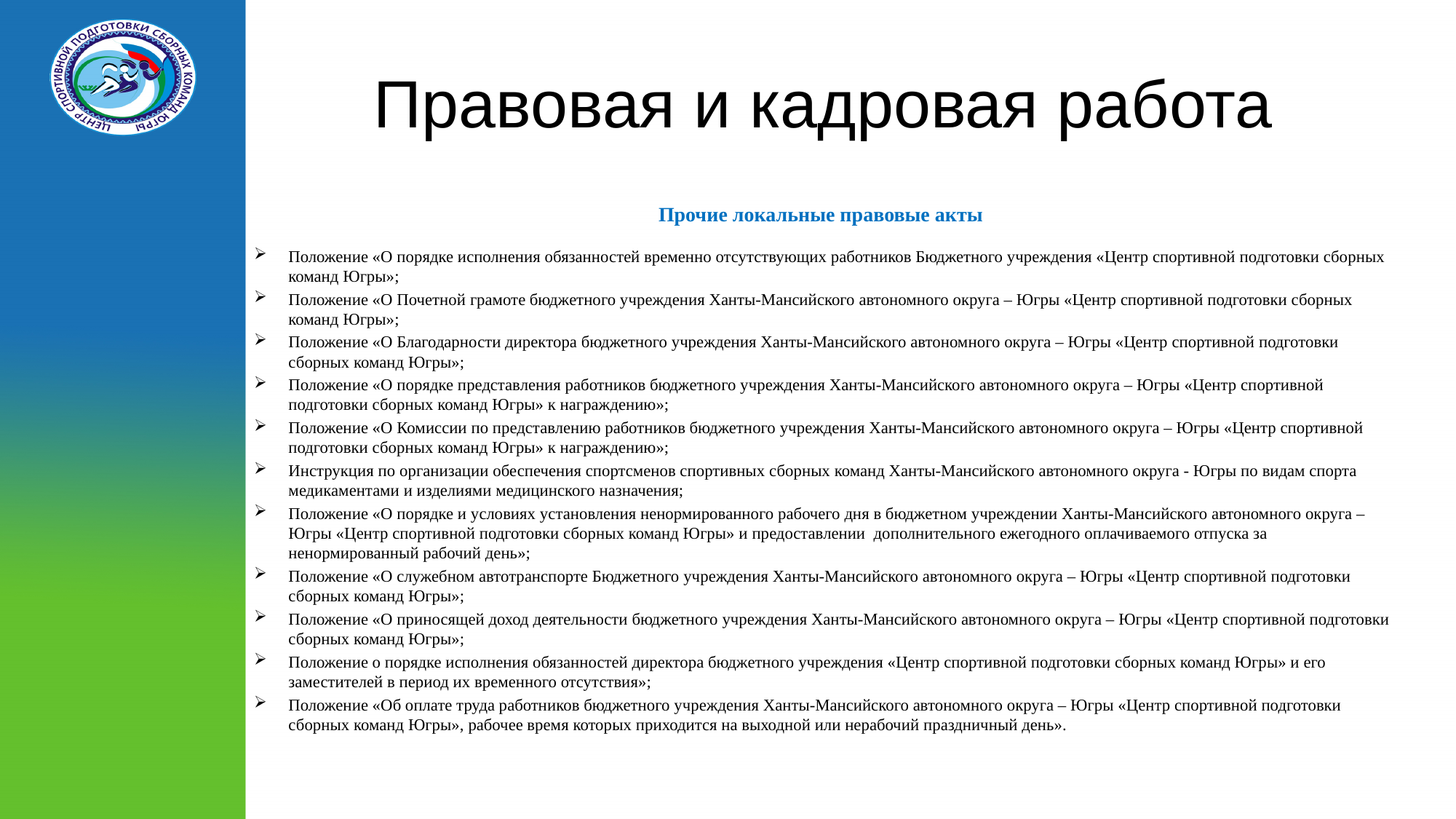

# Правовая и кадровая работа
Прочие локальные правовые акты

Положение «О порядке исполнения обязанностей временно отсутствующих работников Бюджетного учреждения «Центр спортивной подготовки сборных команд Югры»;
Положение «О Почетной грамоте бюджетного учреждения Ханты-Мансийского автономного округа – Югры «Центр спортивной подготовки сборных команд Югры»;
Положение «О Благодарности директора бюджетного учреждения Ханты-Мансийского автономного округа – Югры «Центр спортивной подготовки сборных команд Югры»;
Положение «О порядке представления работников бюджетного учреждения Ханты-Мансийского автономного округа – Югры «Центр спортивной подготовки сборных команд Югры» к награждению»;
Положение «О Комиссии по представлению работников бюджетного учреждения Ханты-Мансийского автономного округа – Югры «Центр спортивной подготовки сборных команд Югры» к награждению»;
Инструкция по организации обеспечения спортсменов спортивных сборных команд Ханты-Мансийского автономного округа - Югры по видам спорта медикаментами и изделиями медицинского назначения;
Положение «О порядке и условиях установления ненормированного рабочего дня в бюджетном учреждении Ханты-Мансийского автономного округа – Югры «Центр спортивной подготовки сборных команд Югры» и предоставлении  дополнительного ежегодного оплачиваемого отпуска за ненормированный рабочий день»;
Положение «О служебном автотранспорте Бюджетного учреждения Ханты-Мансийского автономного округа – Югры «Центр спортивной подготовки сборных команд Югры»;
Положение «О приносящей доход деятельности бюджетного учреждения Ханты-Мансийского автономного округа – Югры «Центр спортивной подготовки сборных команд Югры»;
Положение о порядке исполнения обязанностей директора бюджетного учреждения «Центр спортивной подготовки сборных команд Югры» и его заместителей в период их временного отсутствия»;
Положение «Об оплате труда работников бюджетного учреждения Ханты-Мансийского автономного округа – Югры «Центр спортивной подготовки сборных команд Югры», рабочее время которых приходится на выходной или нерабочий праздничный день».